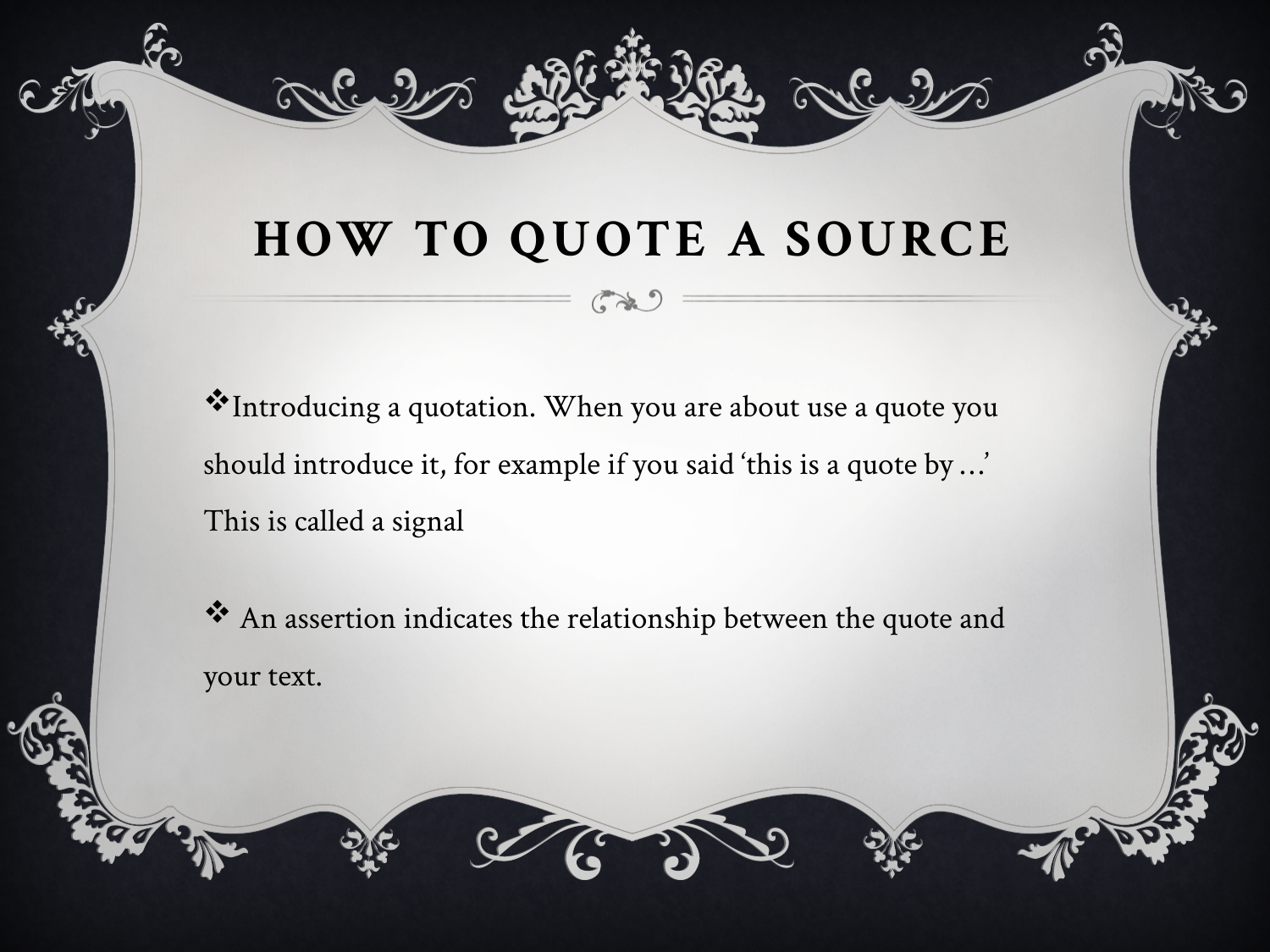

# How to Quote a Source
Introducing a quotation. When you are about use a quote you should introduce it, for example if you said ‘this is a quote by …’ This is called a signal
 An assertion indicates the relationship between the quote and your text.